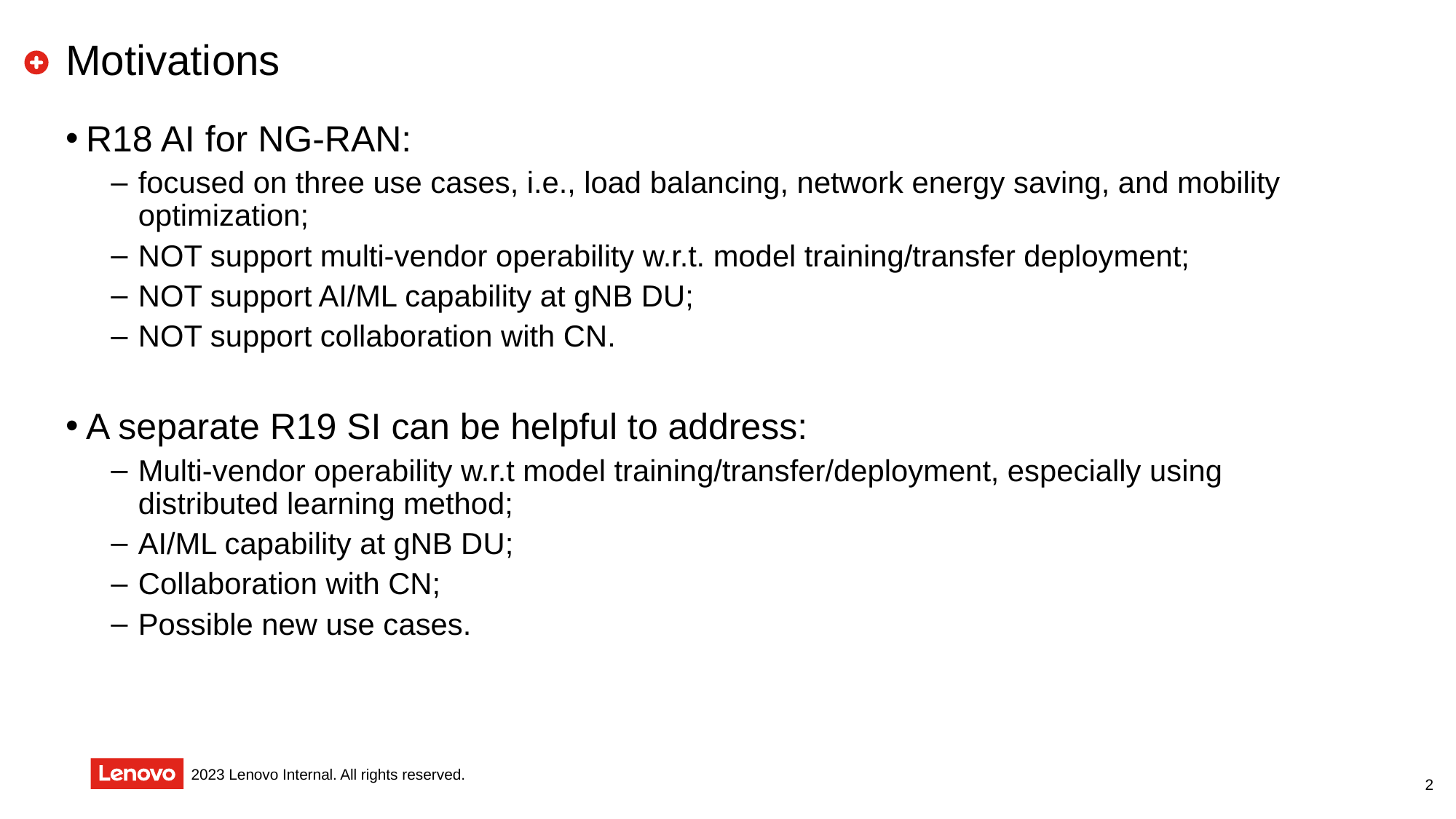

# Motivations
R18 AI for NG-RAN:
focused on three use cases, i.e., load balancing, network energy saving, and mobility optimization;
NOT support multi-vendor operability w.r.t. model training/transfer deployment;
NOT support AI/ML capability at gNB DU;
NOT support collaboration with CN.

A separate R19 SI can be helpful to address:
Multi-vendor operability w.r.t model training/transfer/deployment, especially using distributed learning method;
AI/ML capability at gNB DU;
Collaboration with CN;
Possible new use cases.